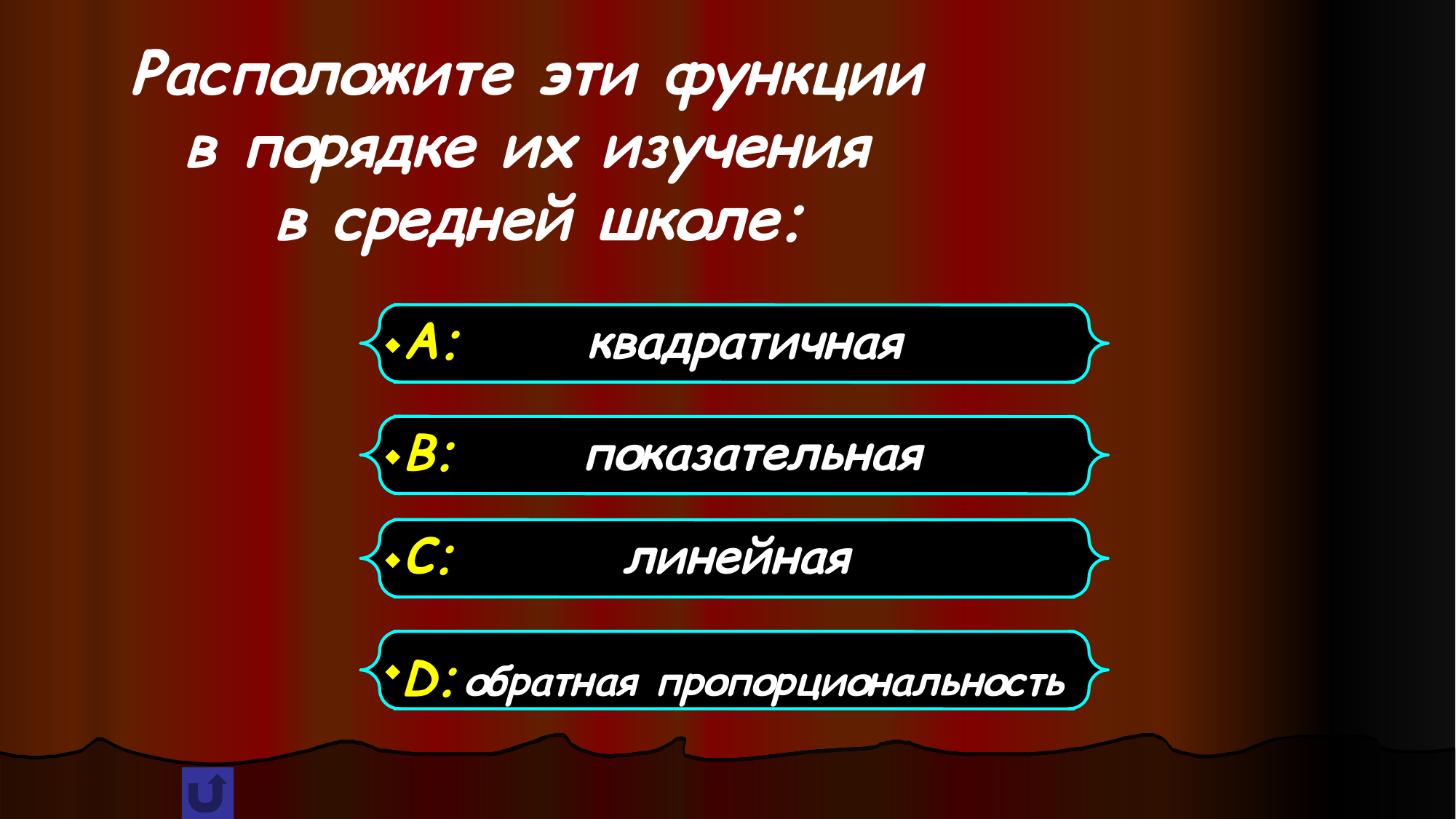

Расположите эти функции
в порядке их изучения
в средней школе:

А:      квадратичная

В:      показательная

С:        линейная

D: обратная пропорциональность